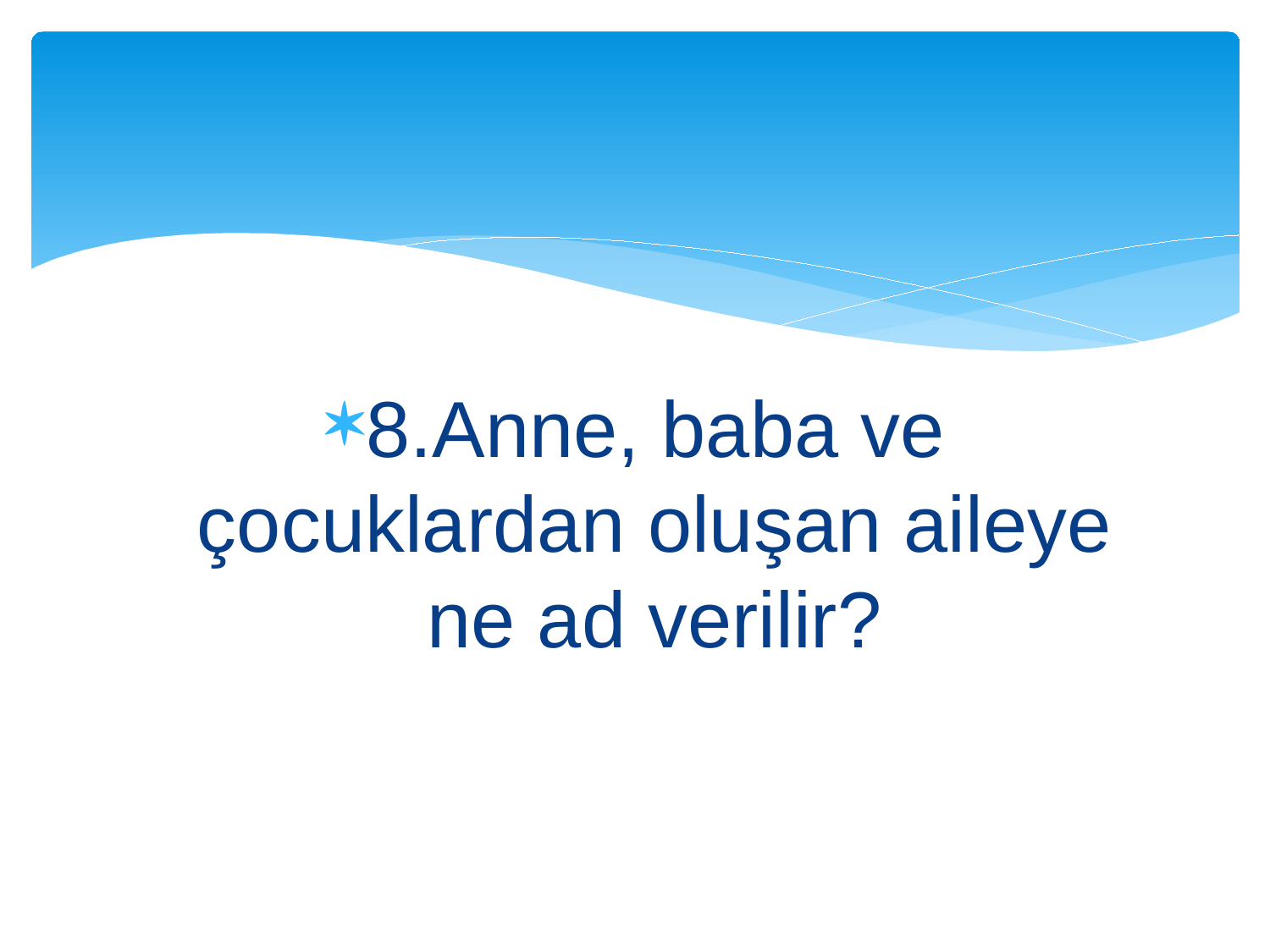

#
8.Anne, baba ve çocuklardan oluşan aileye ne ad verilir?